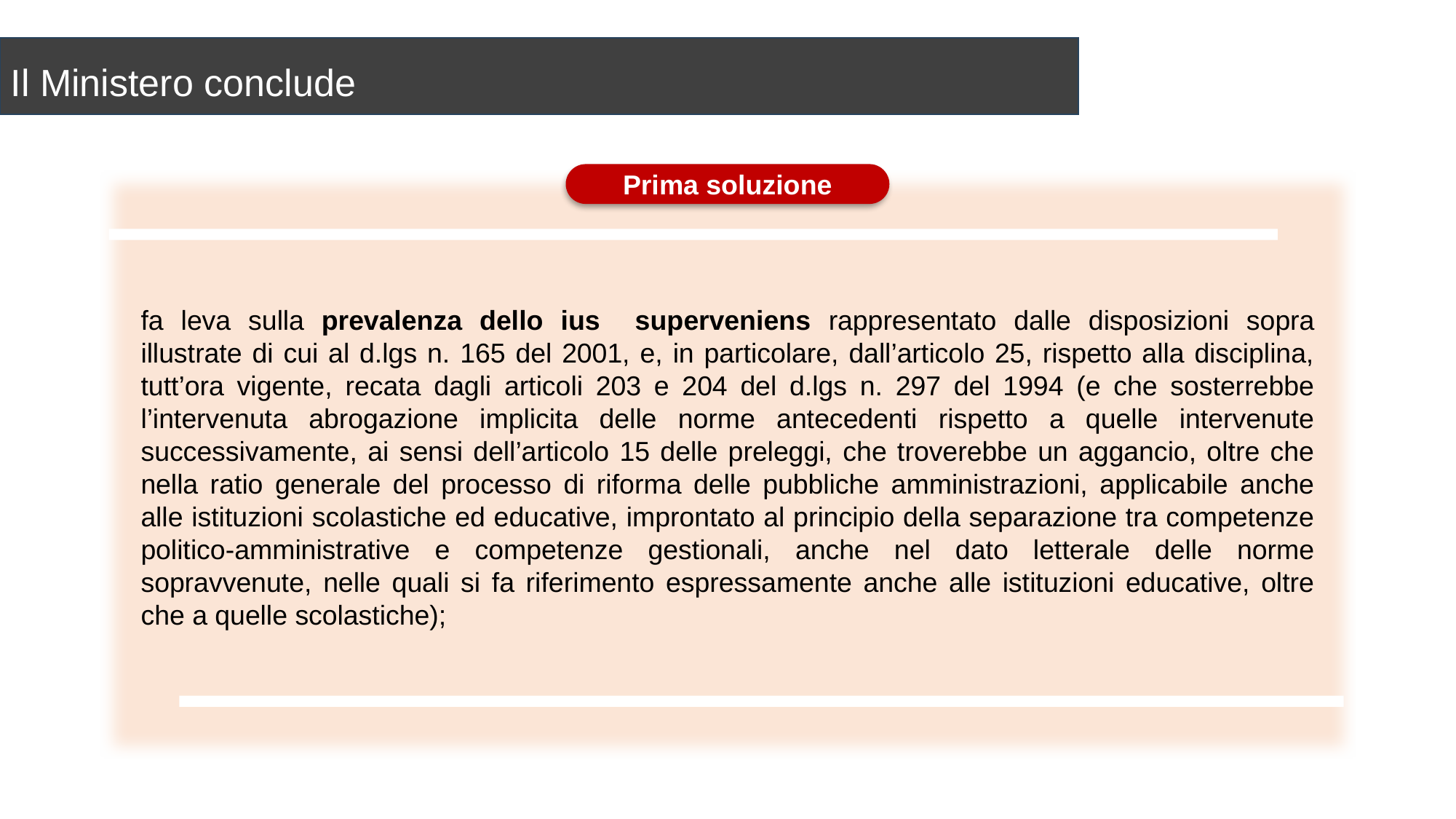

Il Ministero conclude

Prima soluzione

fa leva sulla prevalenza dello ius  superveniens rappresentato dalle disposizioni sopra illustrate di cui al d.lgs n. 165 del 2001, e, in particolare, dall’articolo 25, rispetto alla disciplina, tutt’ora vigente, recata dagli articoli 203 e 204 del d.lgs n. 297 del 1994 (e che sosterrebbe l’intervenuta abrogazione implicita delle norme antecedenti rispetto a quelle intervenute successivamente, ai sensi dell’articolo 15 delle preleggi, che troverebbe un aggancio, oltre che nella ratio generale del processo di riforma delle pubbliche amministrazioni, applicabile anche alle istituzioni scolastiche ed educative, improntato al principio della separazione tra competenze politico-amministrative e competenze gestionali, anche nel dato letterale delle norme sopravvenute, nelle quali si fa riferimento espressamente anche alle istituzioni educative, oltre che a quelle scolastiche);